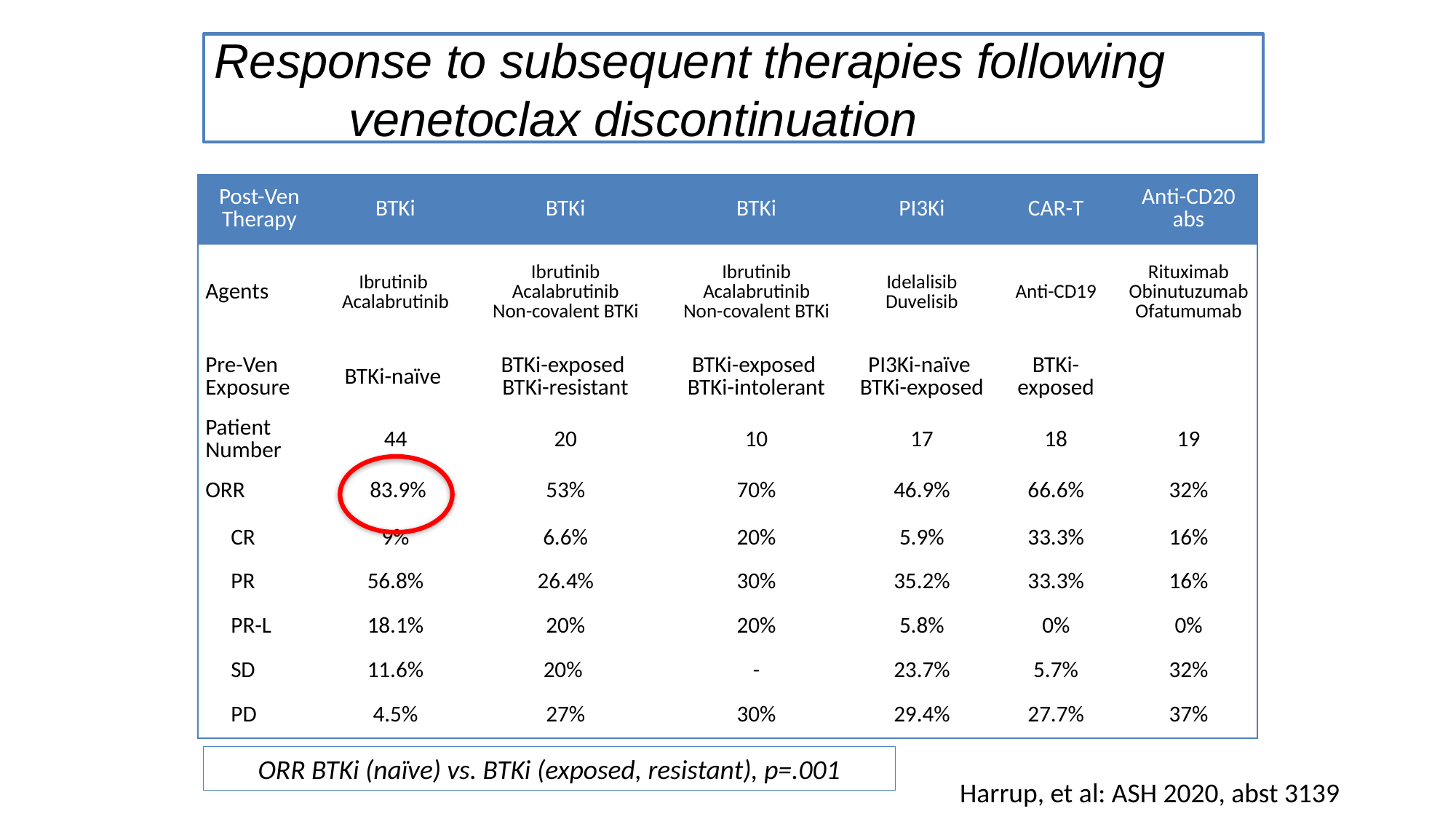

# Response to subsequent therapies following                 venetoclax discontinuation
| Post-Ven Therapy | BTKi | BTKi | BTKi | PI3Ki | CAR-T | Anti-CD20 abs |
| --- | --- | --- | --- | --- | --- | --- |
| Agents | Ibrutinib Acalabrutinib | Ibrutinib Acalabrutinib Non-covalent BTKi | Ibrutinib Acalabrutinib Non-covalent BTKi | Idelalisib Duvelisib | Anti-CD19 | Rituximab Obinutuzumab Ofatumumab |
| Pre-Ven Exposure | BTKi-naïve | BTKi-exposed BTKi-resistant | BTKi-exposed BTKi-intolerant | PI3Ki-naïve BTKi-exposed | BTKi-exposed |  |
| Patient Number | 44 | 20 | 10 | 17 | 18 | 19 |
| ORR | 83.9% | 53% | 70% | 46.9% | 66.6% | 32% |
| CR | 9% | 6.6% | 20% | 5.9% | 33.3% | 16% |
| PR | 56.8% | 26.4% | 30% | 35.2% | 33.3% | 16% |
| PR-L | 18.1% | 20% | 20% | 5.8% | 0% | 0% |
| SD | 11.6% | 20% | - | 23.7% | 5.7% | 32% |
| PD | 4.5% | 27% | 30% | 29.4% | 27.7% | 37% |

ORR BTKi (naïve) vs. BTKi (exposed, resistant), p=.001
Harrup, et al: ASH 2020, abst 3139